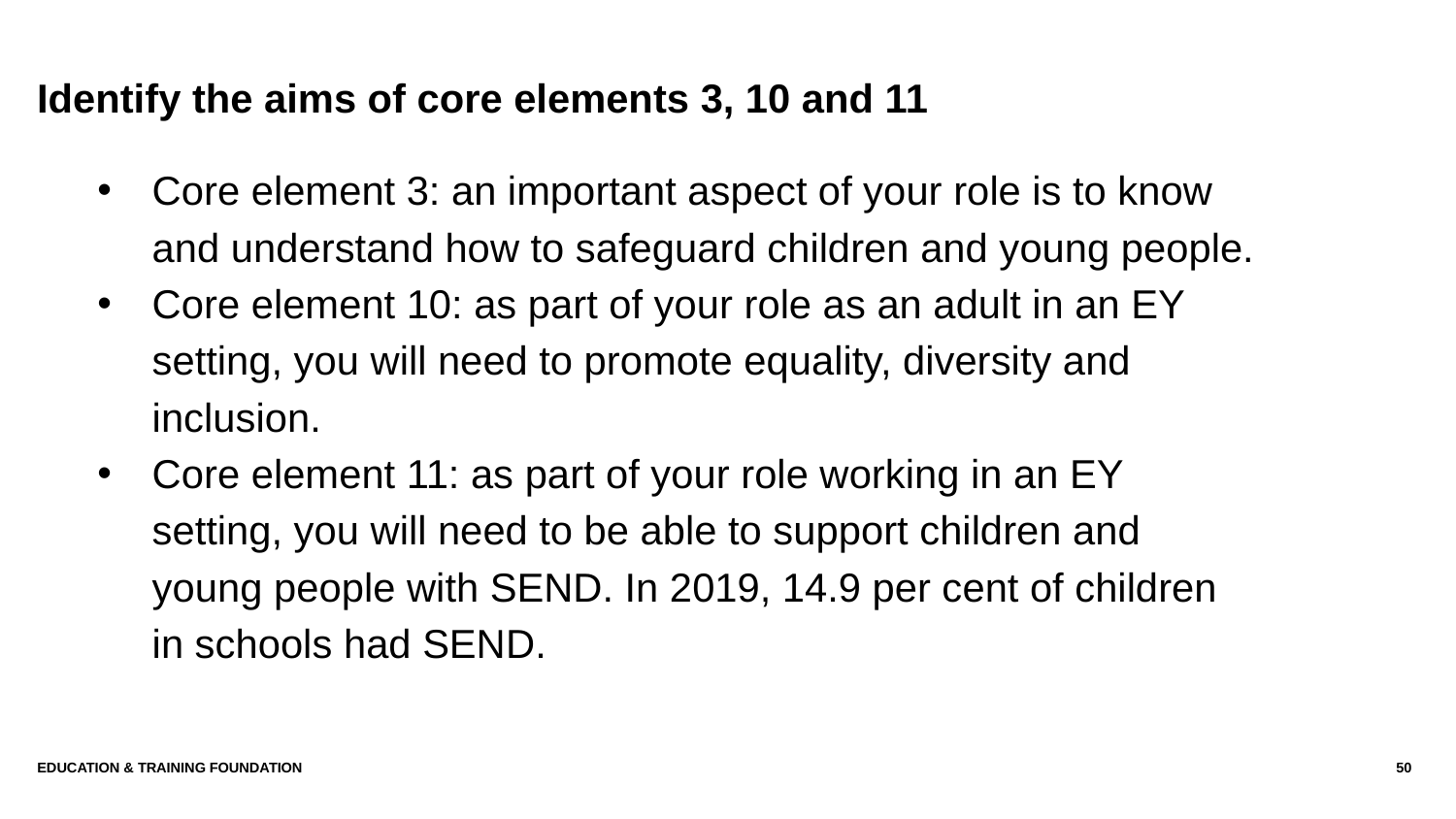

# Identify the aims of core elements 3, 10 and 11
Core element 3: an important aspect of your role is to know and understand how to safeguard children and young people.
Core element 10: as part of your role as an adult in an EY setting, you will need to promote equality, diversity and inclusion.
Core element 11: as part of your role working in an EY setting, you will need to be able to support children and young people with SEND. In 2019, 14.9 per cent of children in schools had SEND.
Education & Training Foundation
50